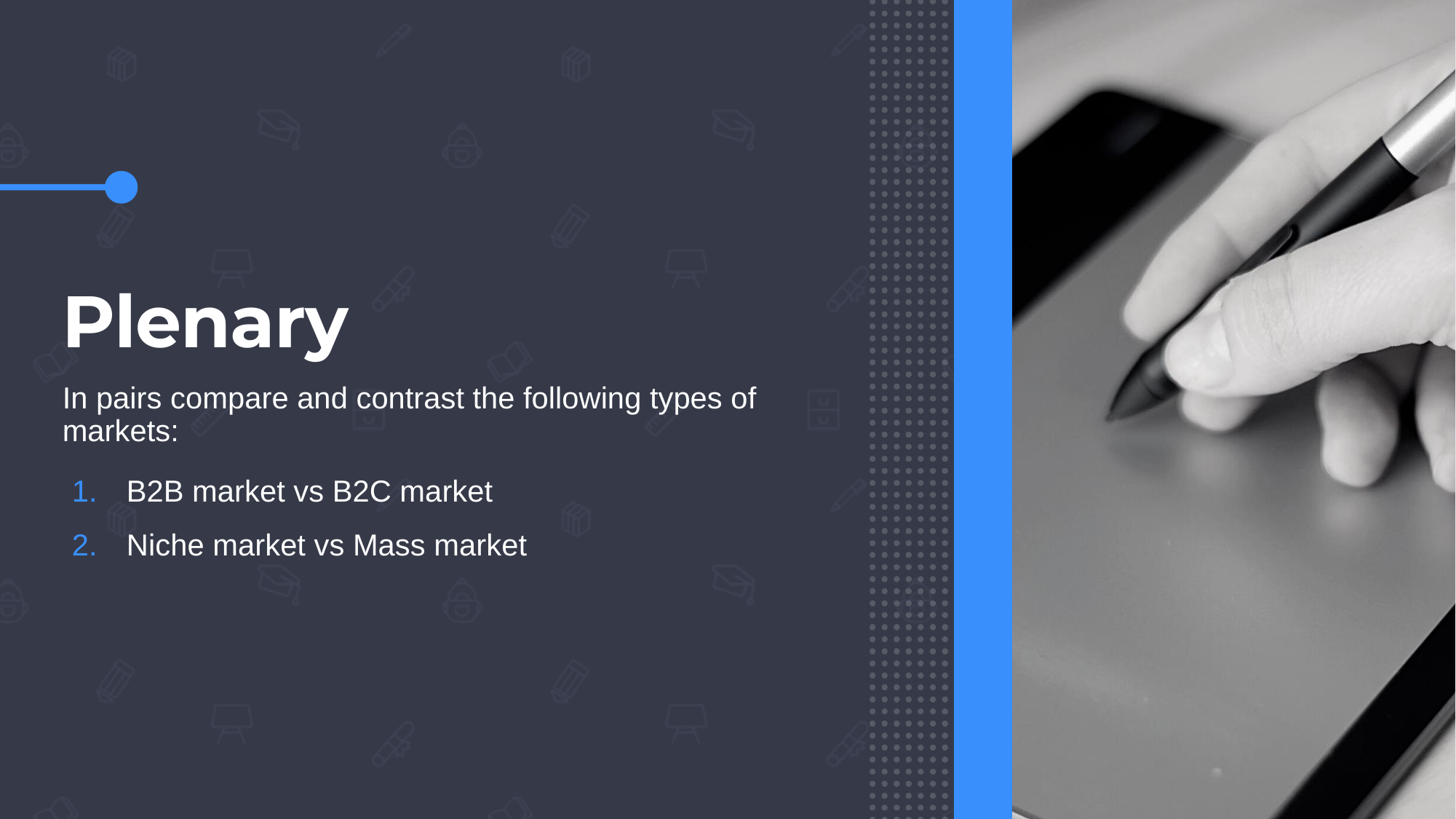

# Plenary
In pairs compare and contrast the following types of markets:
B2B market vs B2C market
Niche market vs Mass market